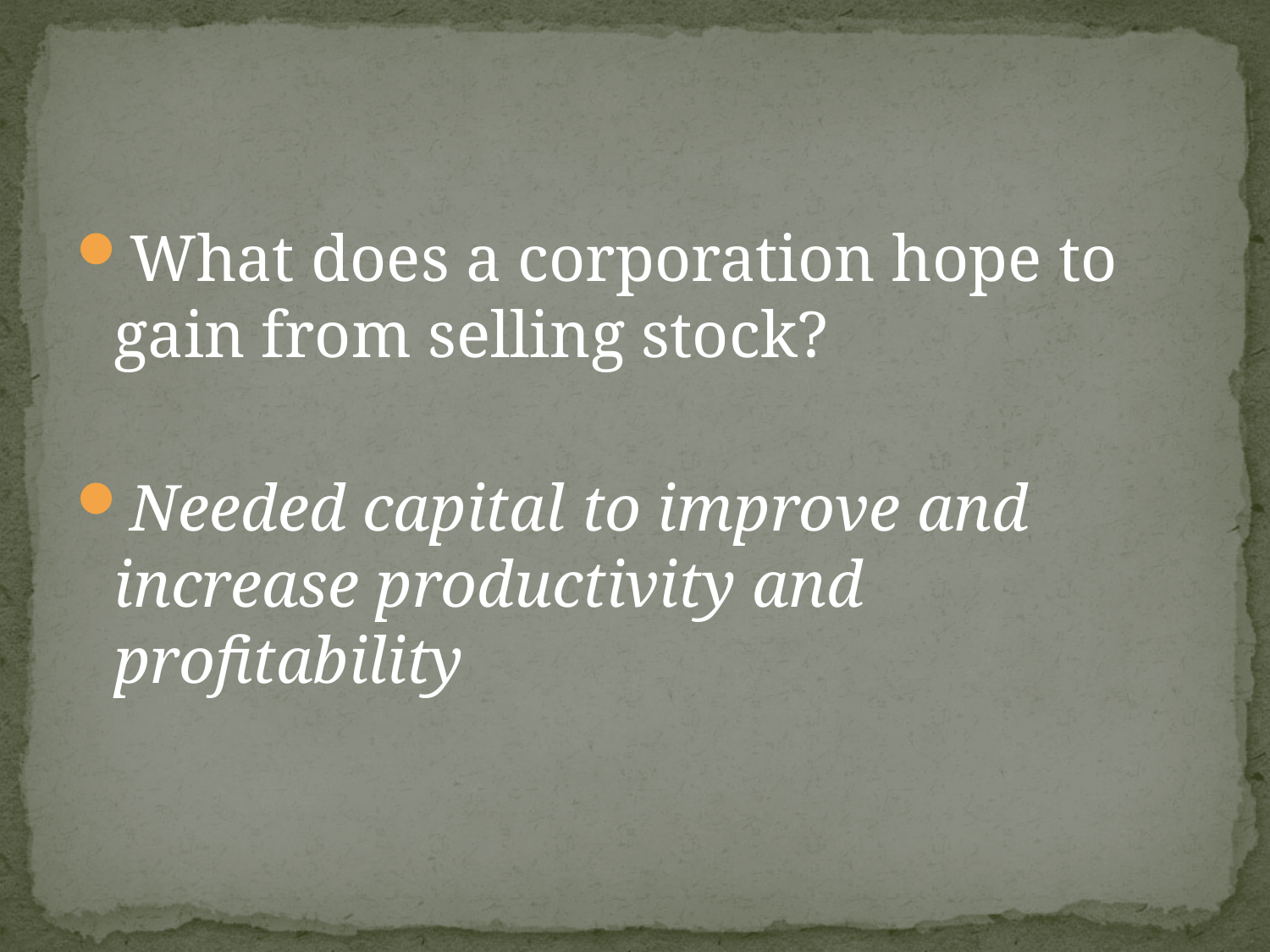

#
What does a corporation hope to gain from selling stock?

Needed capital to improve and increase productivity and profitability